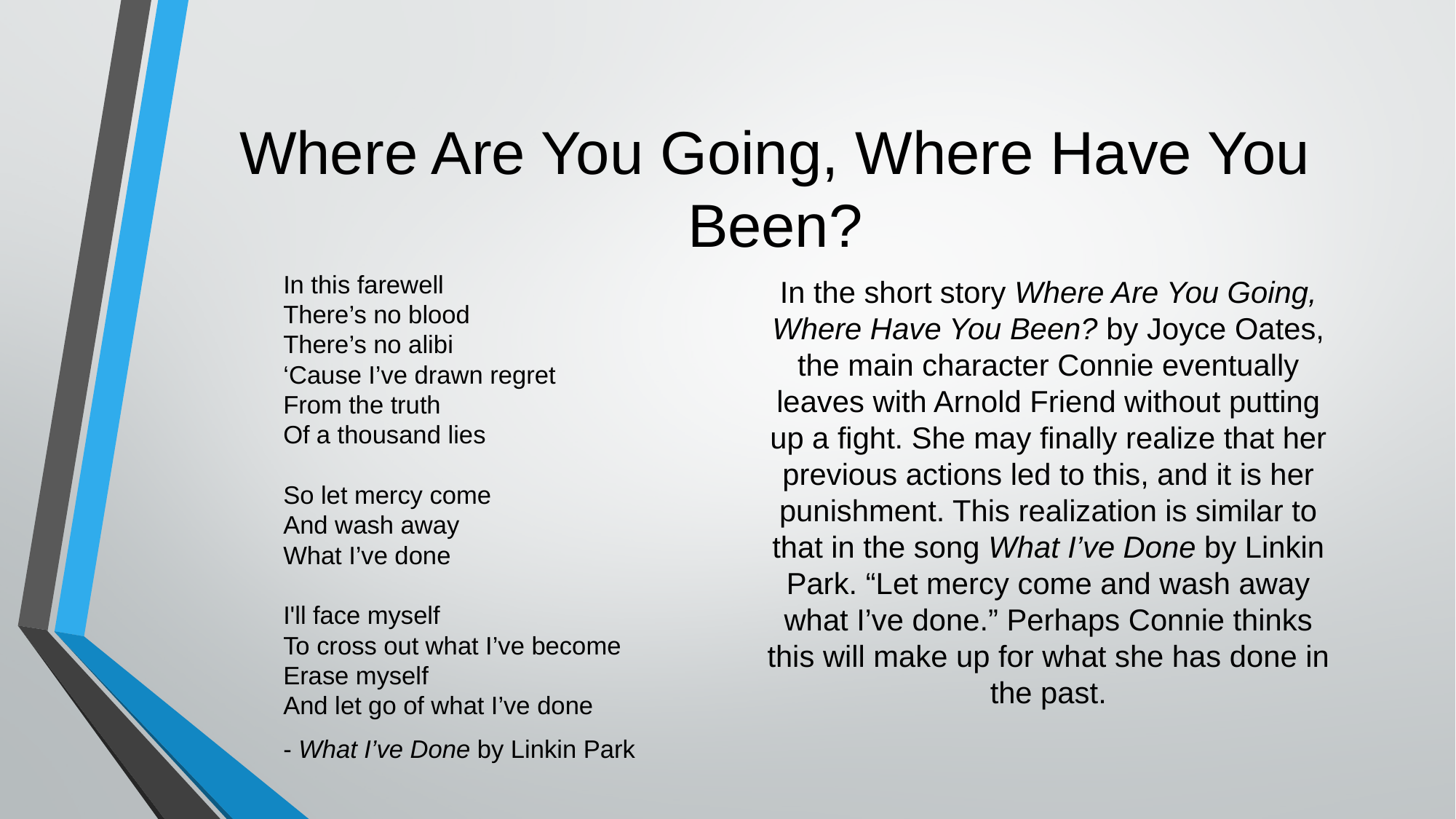

# Where Are You Going, Where Have You Been?
In this farewell
There’s no blood
There’s no alibi
‘Cause I’ve drawn regret
From the truth
Of a thousand lies
So let mercy come
And wash away
What I’ve done
I'll face myself
To cross out what I’ve become
Erase myself
And let go of what I’ve done
- What I’ve Done by Linkin Park

In the short story Where Are You Going, Where Have You Been? by Joyce Oates, the main character Connie eventually leaves with Arnold Friend without putting up a fight. She may finally realize that her previous actions led to this, and it is her punishment. This realization is similar to that in the song What I’ve Done by Linkin Park. “Let mercy come and wash away what I’ve done.” Perhaps Connie thinks this will make up for what she has done in the past.